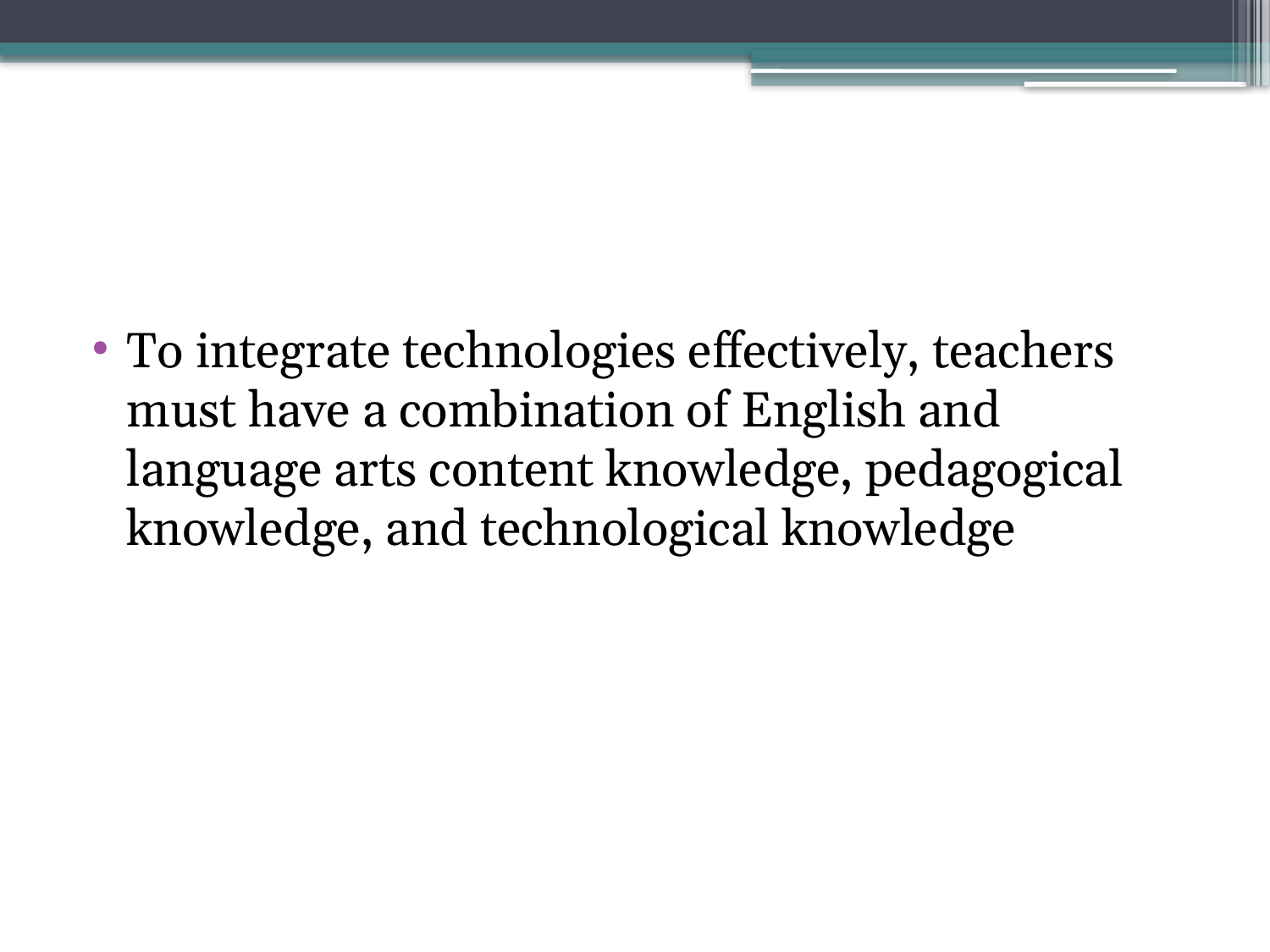

#
To integrate technologies effectively, teachers must have a combination of English and language arts content knowledge, pedagogical knowledge, and technological knowledge